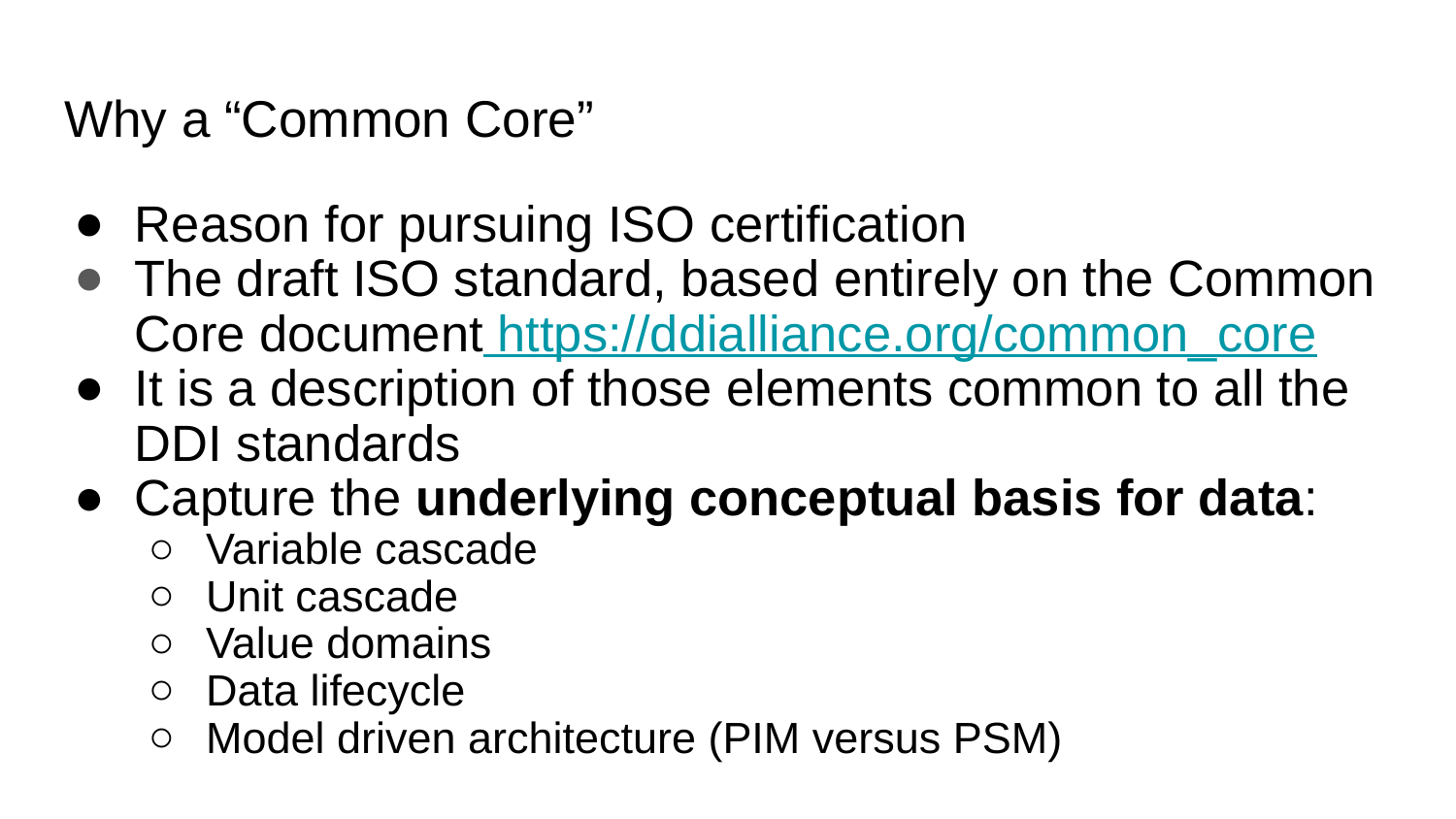

# Why a “Common Core”
Reason for pursuing ISO certification
The draft ISO standard, based entirely on the Common Core document https://ddialliance.org/common_core
It is a description of those elements common to all the DDI standards
Capture the underlying conceptual basis for data:
Variable cascade
Unit cascade
Value domains
Data lifecycle
Model driven architecture (PIM versus PSM)